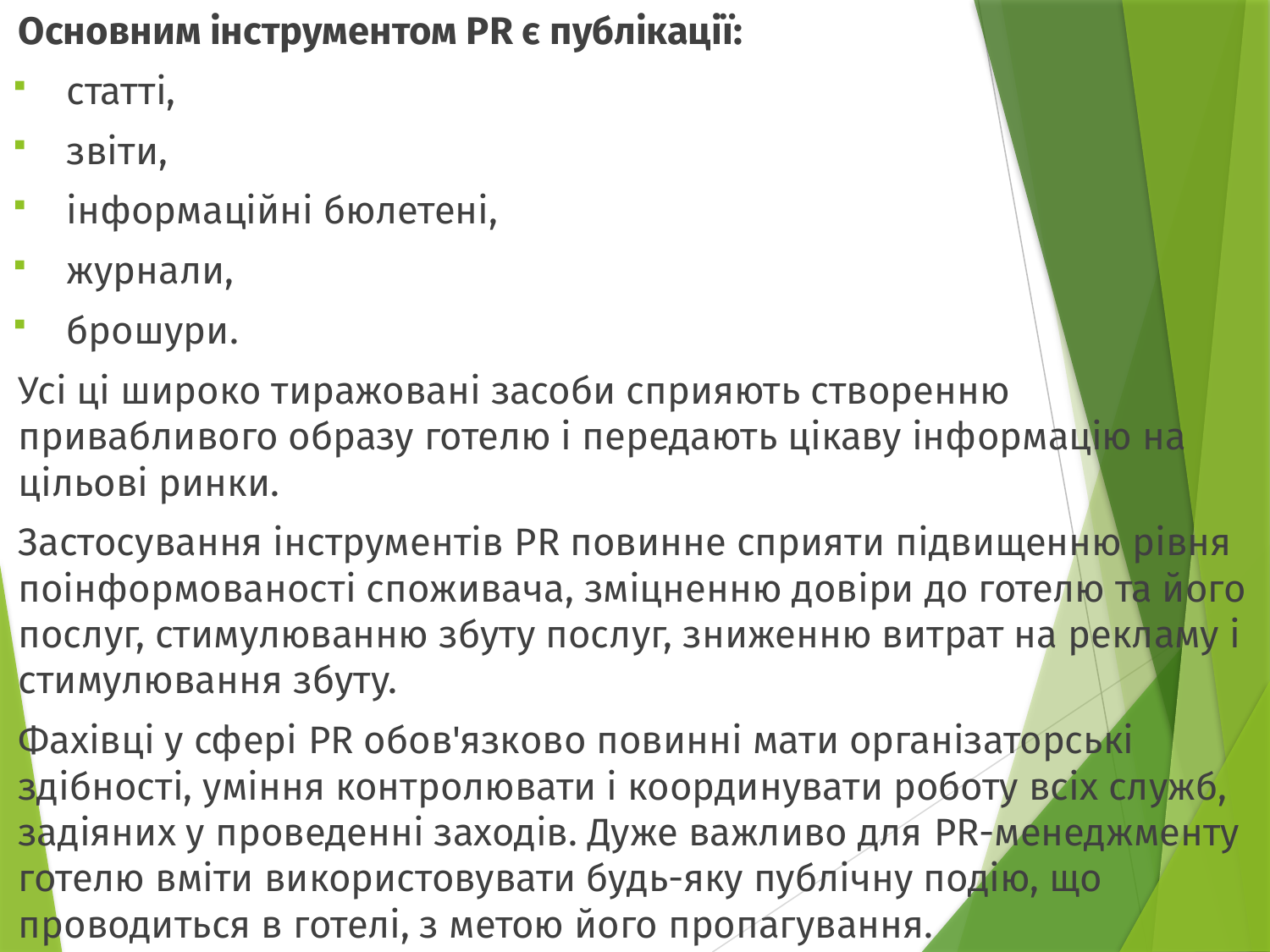

Основним інструментом PR є публікації:
 статті,
 звіти,
 інформаційні бюлетені,
 журнали,
 брошури.
	Усі ці широко тиражовані засоби сприяють створенню привабливого образу готелю і передають цікаву інформацію на цільові ринки.
	Застосування інструментів PR повинне сприяти підвищенню рівня поінформованості споживача, зміцненню довіри до готелю та його послуг, стимулюванню збуту послуг, зниженню витрат на рекламу і стимулювання збуту.
	Фахівці у сфері PR обов'язково повинні мати організаторські здібності, уміння контролювати і координувати роботу всіх служб, задіяних у проведенні заходів. Дуже важливо для PR-менеджменту готелю вміти використовувати будь-яку публічну подію, що проводиться в готелі, з метою його пропагування.